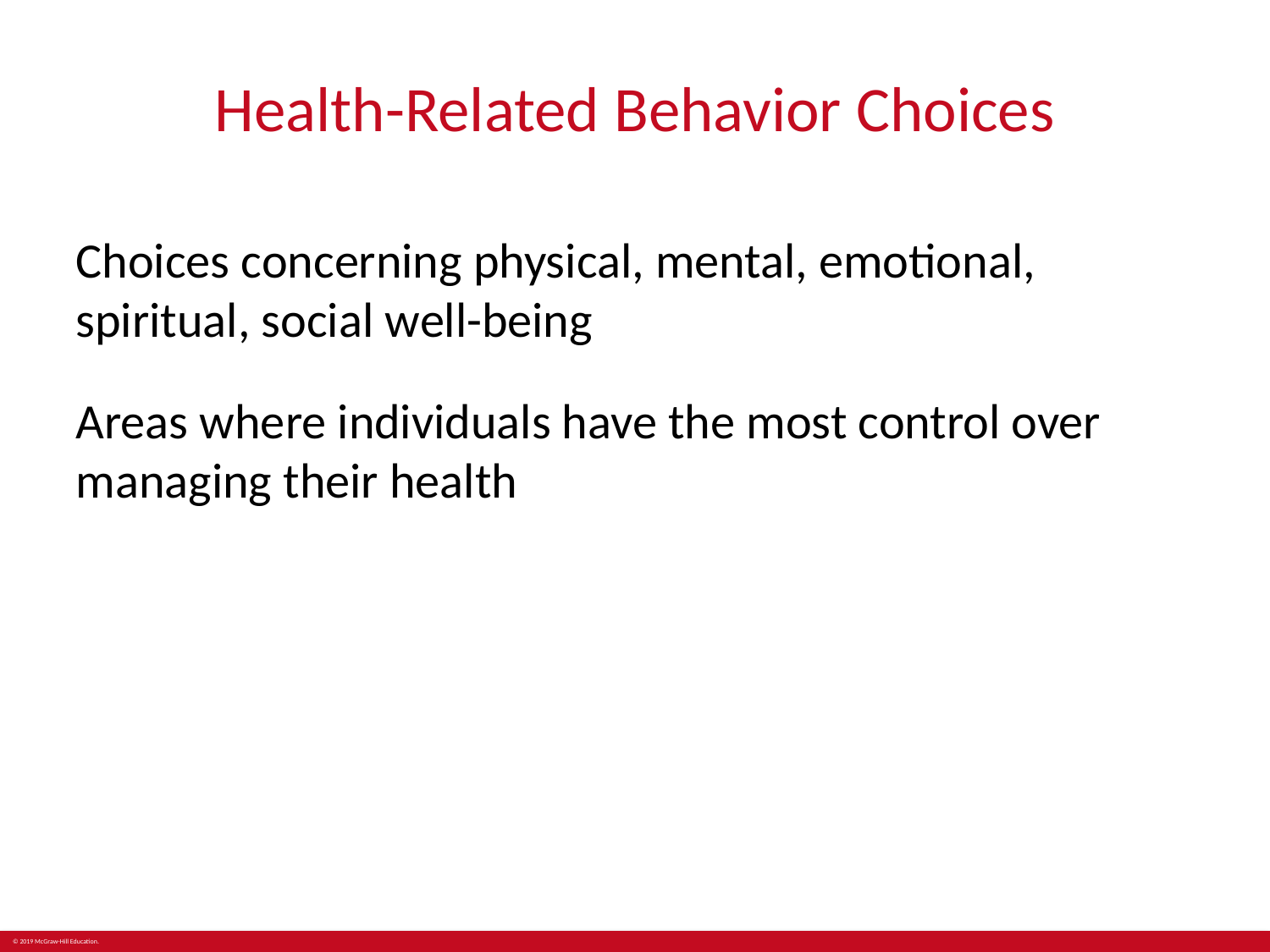

# Health-Related Behavior Choices
Choices concerning physical, mental, emotional, spiritual, social well-being
Areas where individuals have the most control over managing their health